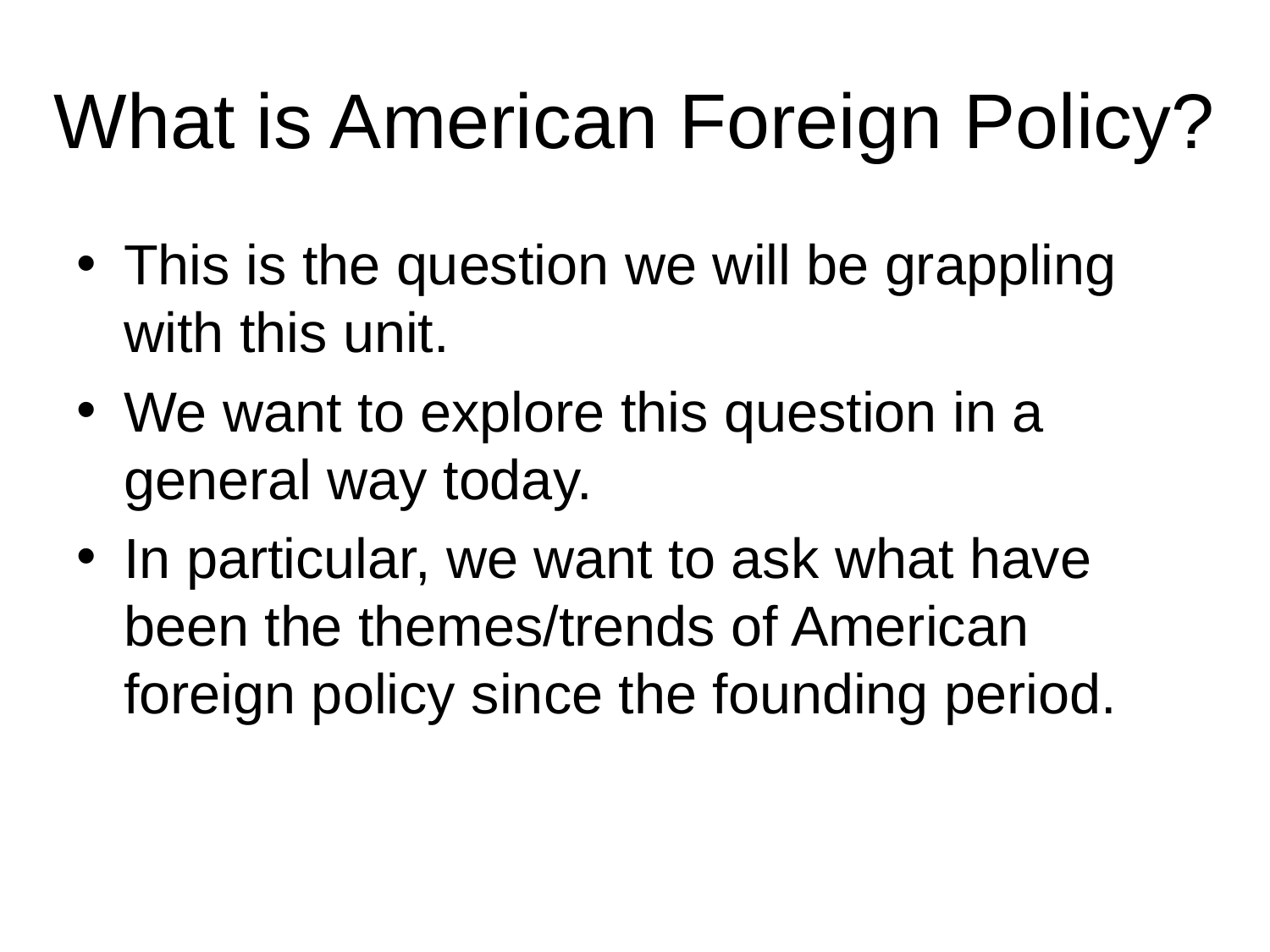

# What is American Foreign Policy?
This is the question we will be grappling with this unit.
We want to explore this question in a general way today.
In particular, we want to ask what have been the themes/trends of American foreign policy since the founding period.